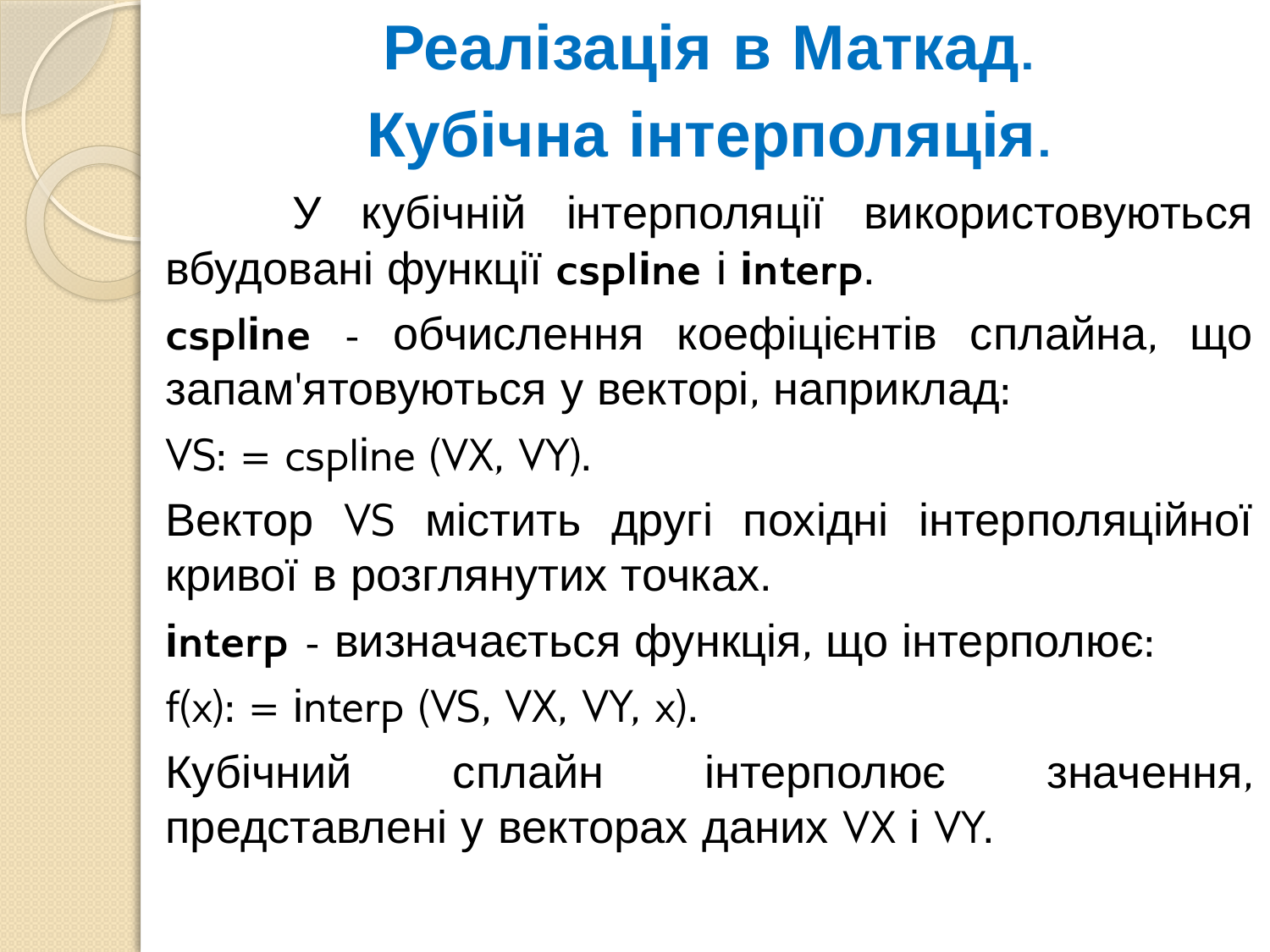

Реалізація в Маткад.
Кубічна інтерполяція.
	У кубічній інтерполяції використовуються вбудовані функції csplіne і іnterp.
csplіne - обчислення коефіцієнтів сплайна, що запам'ятовуються у векторі, наприклад:
VS: = csplіne (VX, VY).
Вектор VS містить другі похідні інтерполяційної кривої в розглянутих точках.
іnterp - визначається функція, що інтерполює:
f(x): = іnterp (VS, VX, VY, x).
Кубічний сплайн інтерполює значення, представлені у векторах даних VX і VY.